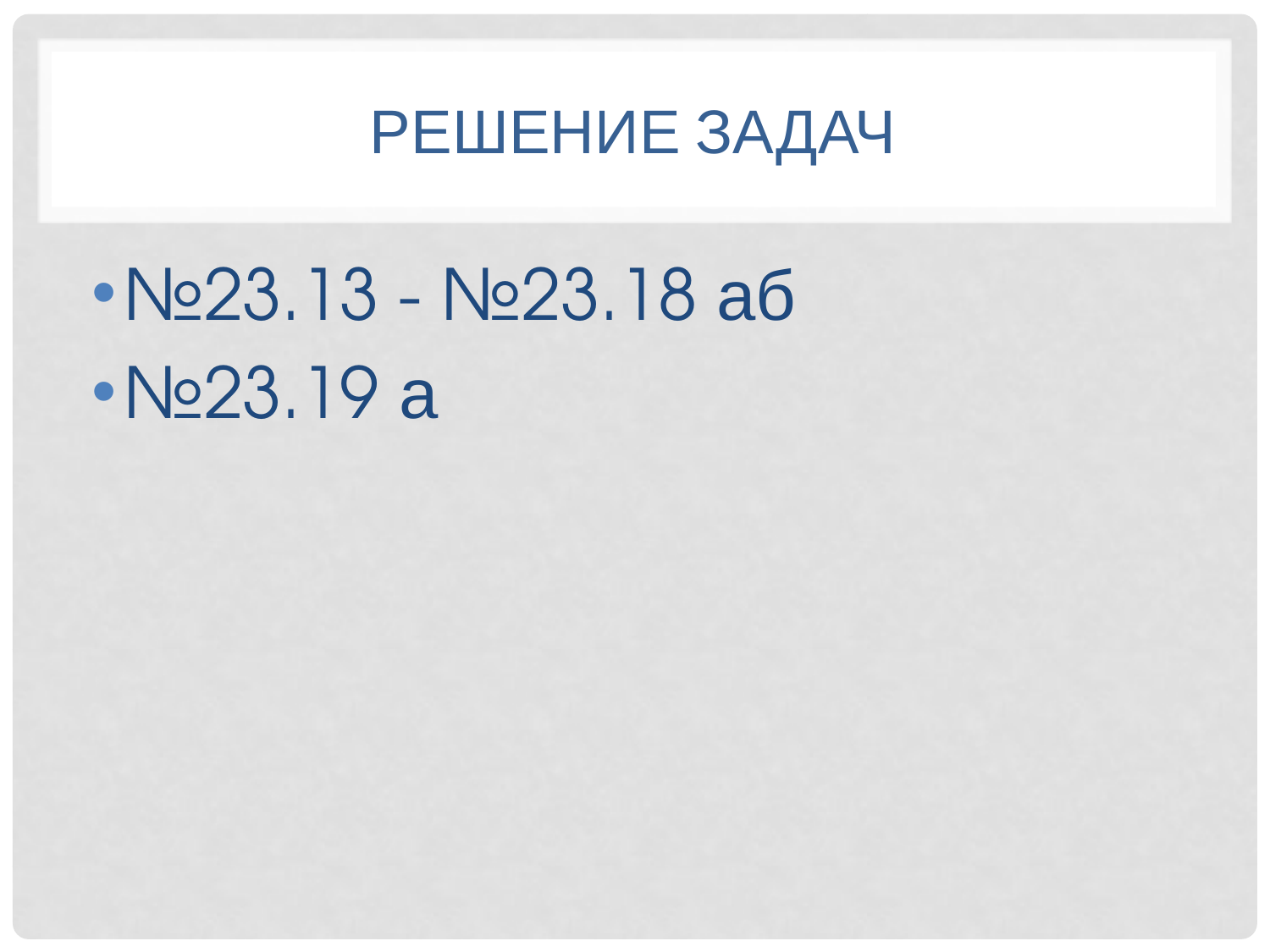

# Решение задач
№23.13 - №23.18 аб
№23.19 а